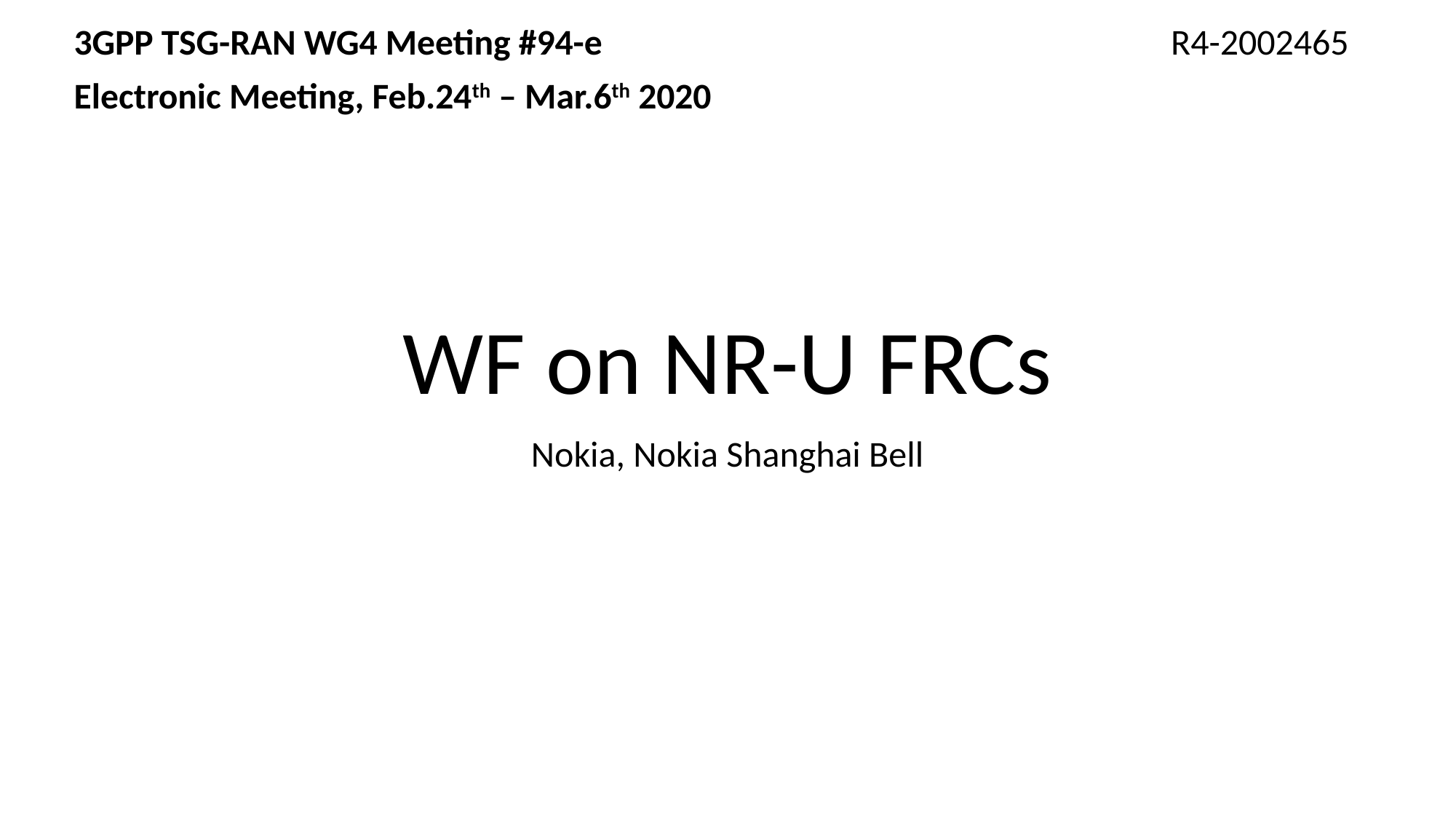

3GPP TSG-RAN WG4 Meeting #94-e
Electronic Meeting, Feb.24th – Mar.6th 2020

R4-2002465
# WF on NR-U FRCs
Nokia, Nokia Shanghai Bell